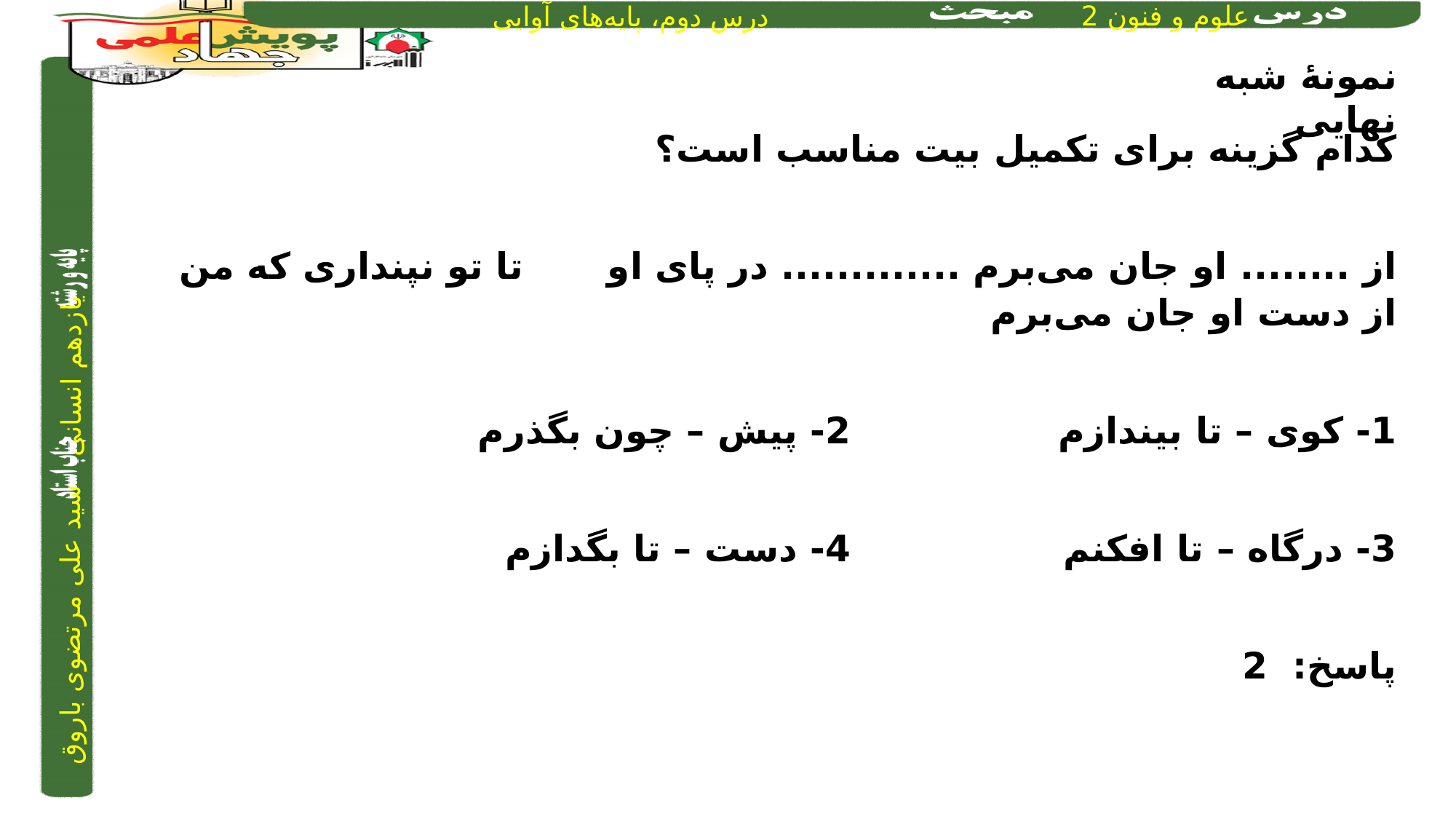

نمونۀ شبه نهایی
کدام گزینه برای تکمیل بیت مناسب است؟

از ........ او جان می‌برم ............. در پای او		تا تو نپنداری که من از دست او جان می‌برم

1- کوی – تا بیندازم			2- پیش – چون بگذرم

3- درگاه – تا افکنم			4- دست – تا بگدازم

پاسخ:  2